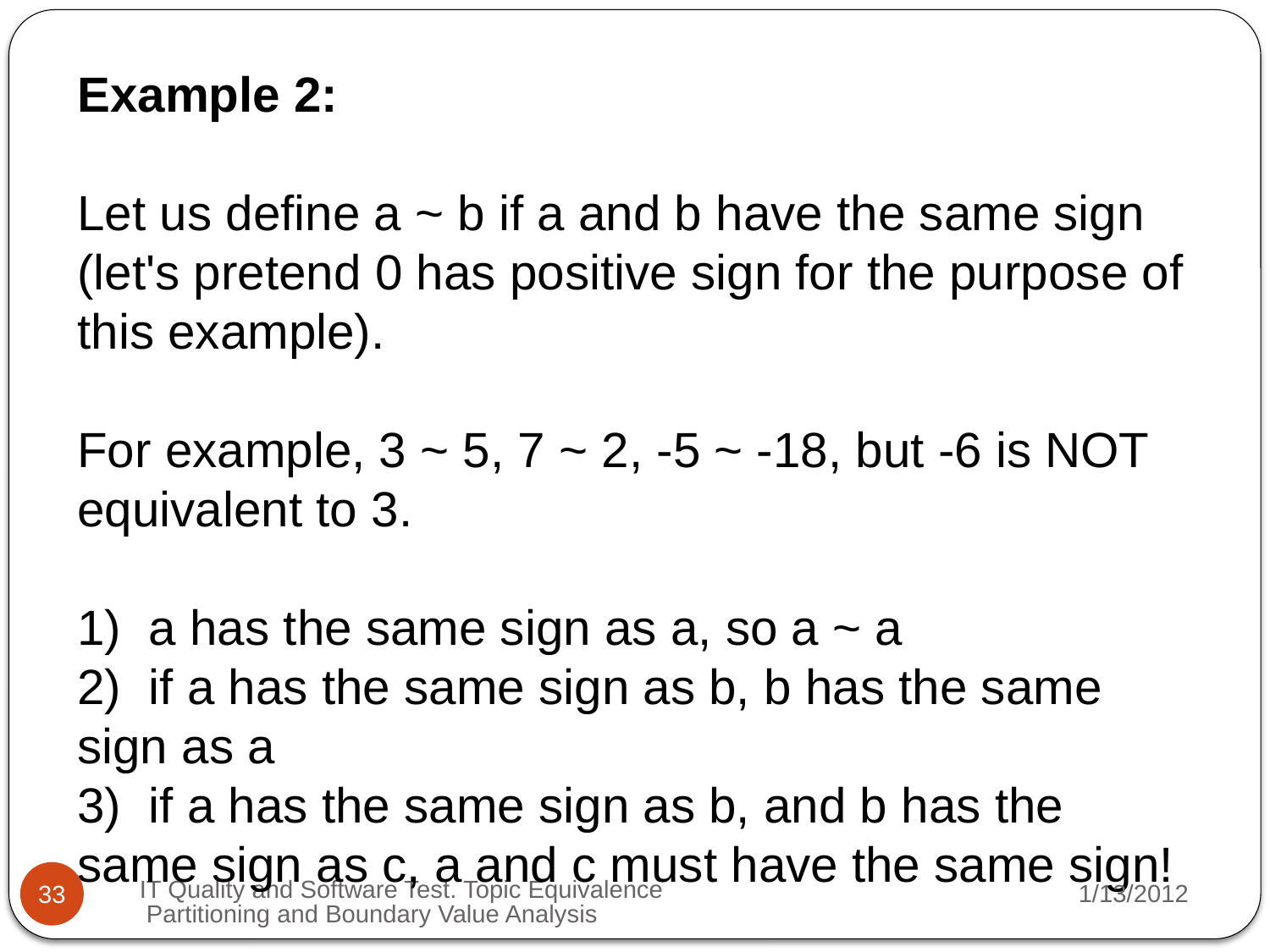

Example 2:

Let us define a ~ b if a and b have the same sign (let's pretend 0 has positive sign for the purpose of this example).

For example, 3 ~ 5, 7 ~ 2, -5 ~ -18, but -6 is NOT equivalent to 3.

1)  a has the same sign as a, so a ~ a
2)  if a has the same sign as b, b has the same sign as a
3)  if a has the same sign as b, and b has the same sign as c, a and c must have the same sign!
IT Quality and Software Test. Topic Equivalence Partitioning and Boundary Value Analysis
1/13/2012
33